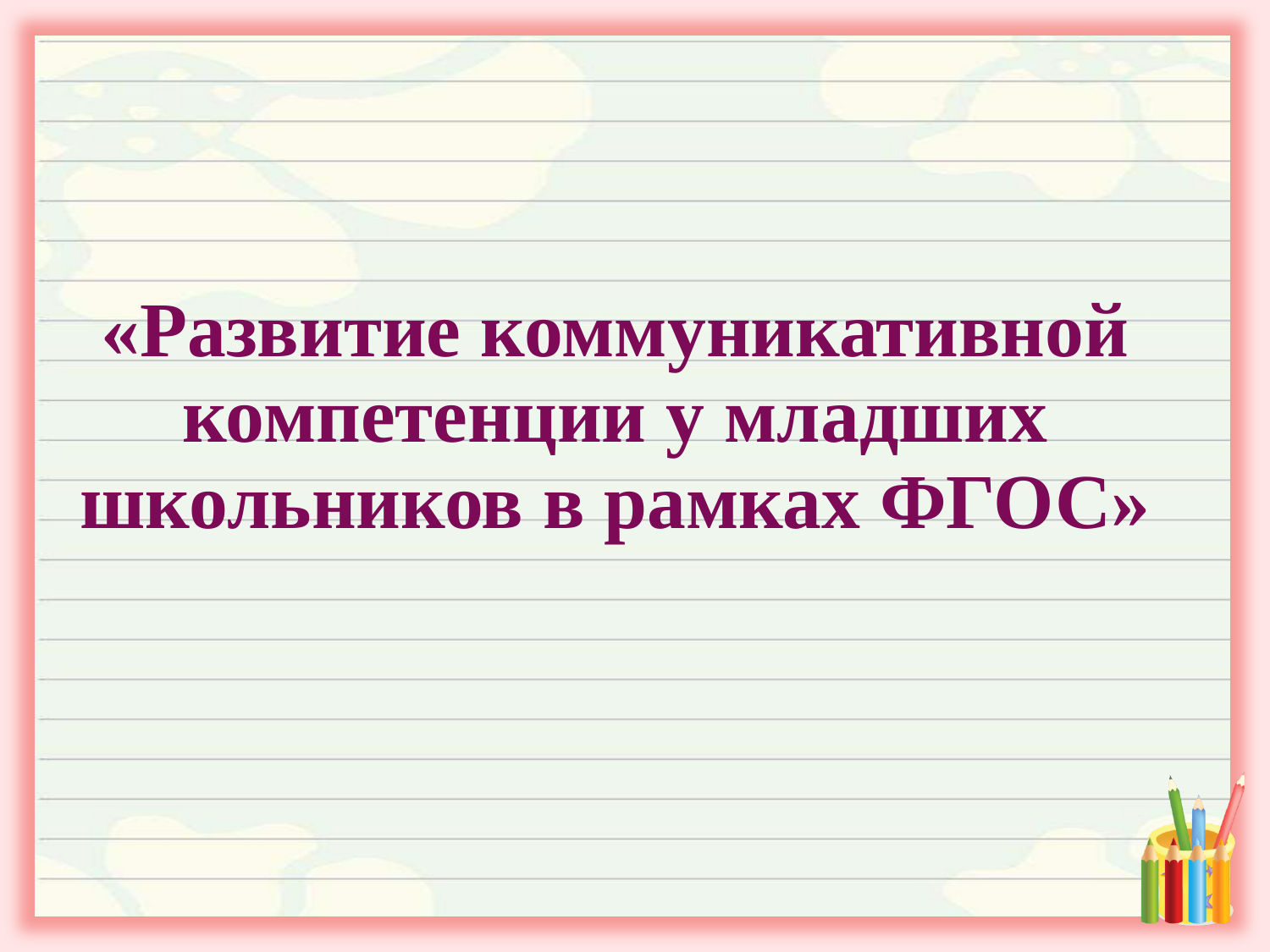

# «Развитие коммуникативной компетенции у младших школьников в рамках ФГОС»